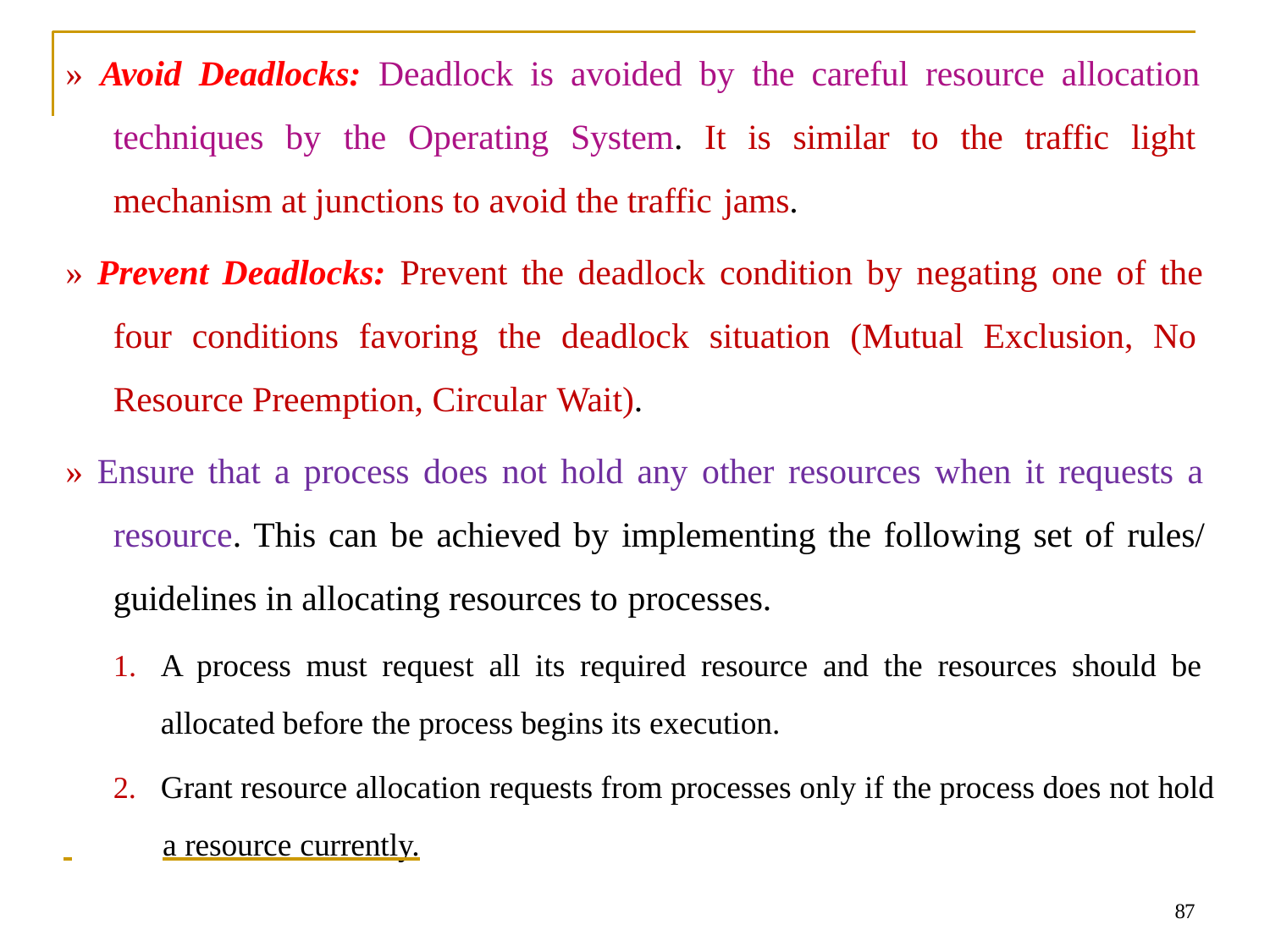

# » Avoid Deadlocks: Deadlock is avoided by the careful resource allocation  techniques by the Operating System. It is similar to the traffic light  mechanism at junctions to avoid the traffic jams.
» Prevent Deadlocks: Prevent the deadlock condition by negating one of the  four conditions favoring the deadlock situation (Mutual Exclusion, No  Resource Preemption, Circular Wait).
» Ensure that a process does not hold any other resources when it requests a  resource. This can be achieved by implementing the following set of rules/  guidelines in allocating resources to processes.
A process must request all its required resource and the resources should be  allocated before the process begins its execution.
Grant resource allocation requests from processes only if the process does not hold
 	a resource currently.
87